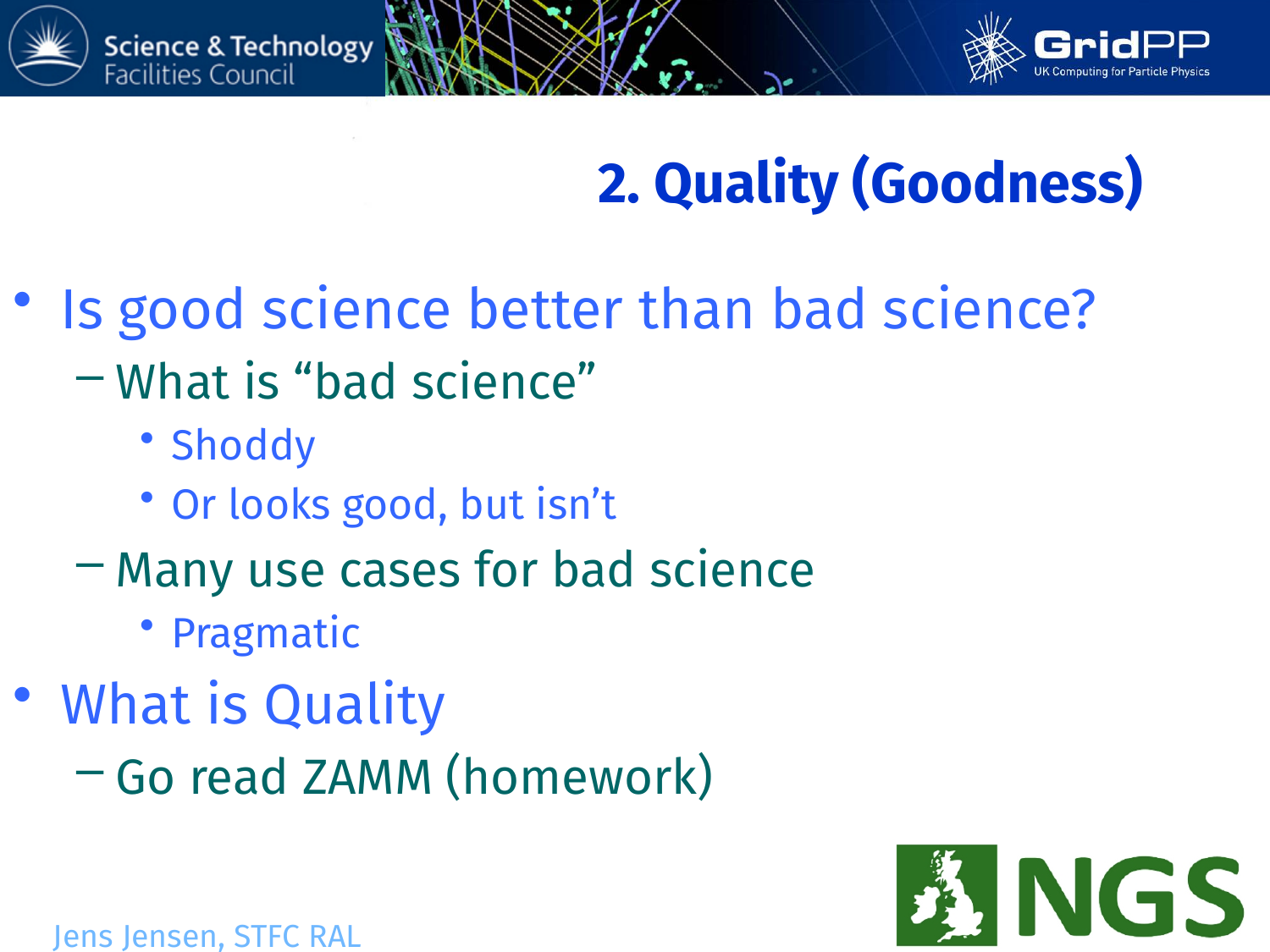

# 2. Quality (Goodness)
Is good science better than bad science?
What is “bad science”
Shoddy
Or looks good, but isn’t
Many use cases for bad science
Pragmatic
What is Quality
Go read ZAMM (homework)